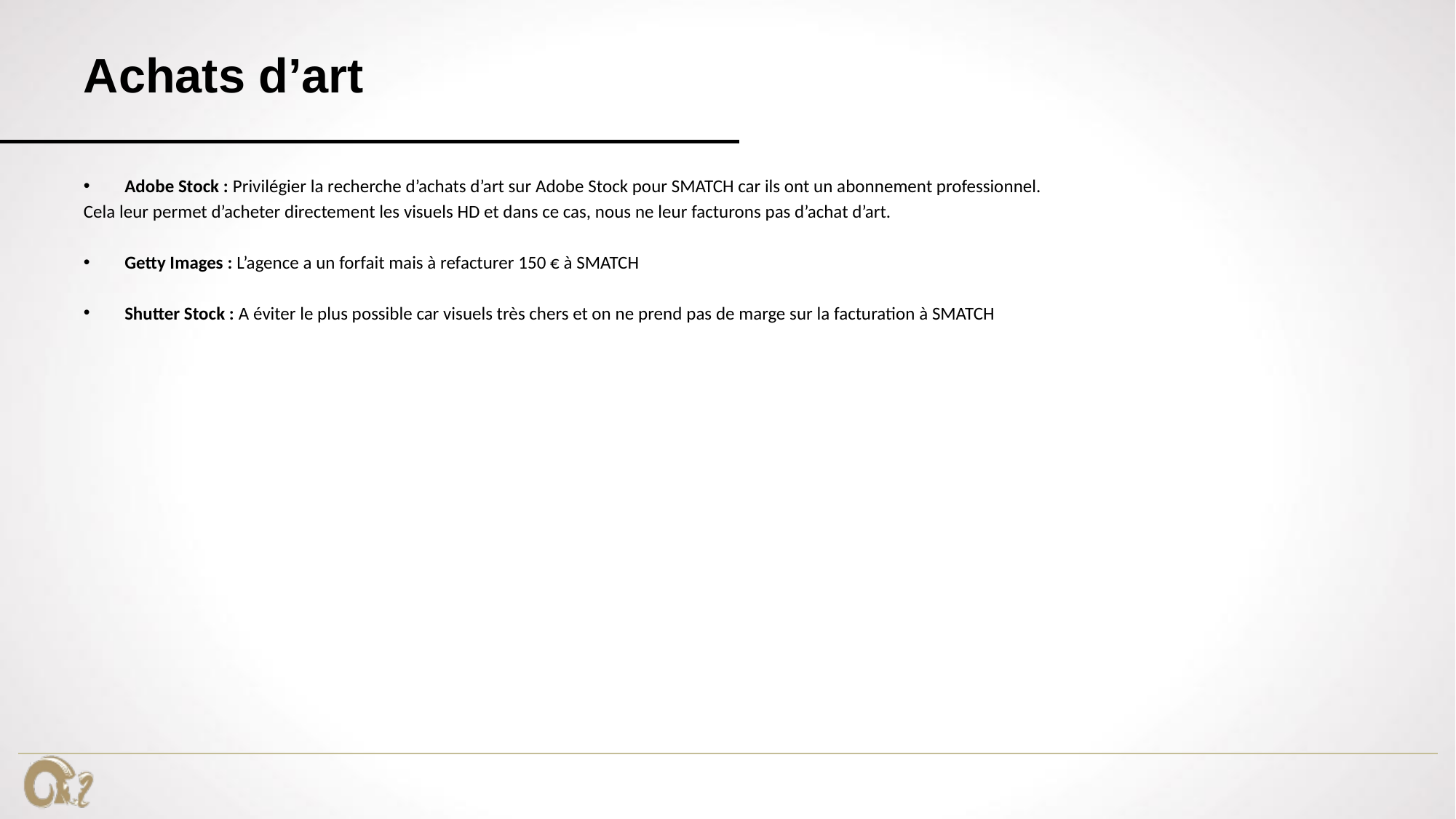

# Achats d’art
Adobe Stock : Privilégier la recherche d’achats d’art sur Adobe Stock pour SMATCH car ils ont un abonnement professionnel.
Cela leur permet d’acheter directement les visuels HD et dans ce cas, nous ne leur facturons pas d’achat d’art.

Getty Images : L’agence a un forfait mais à refacturer 150 € à SMATCH

Shutter Stock : A éviter le plus possible car visuels très chers et on ne prend pas de marge sur la facturation à SMATCH